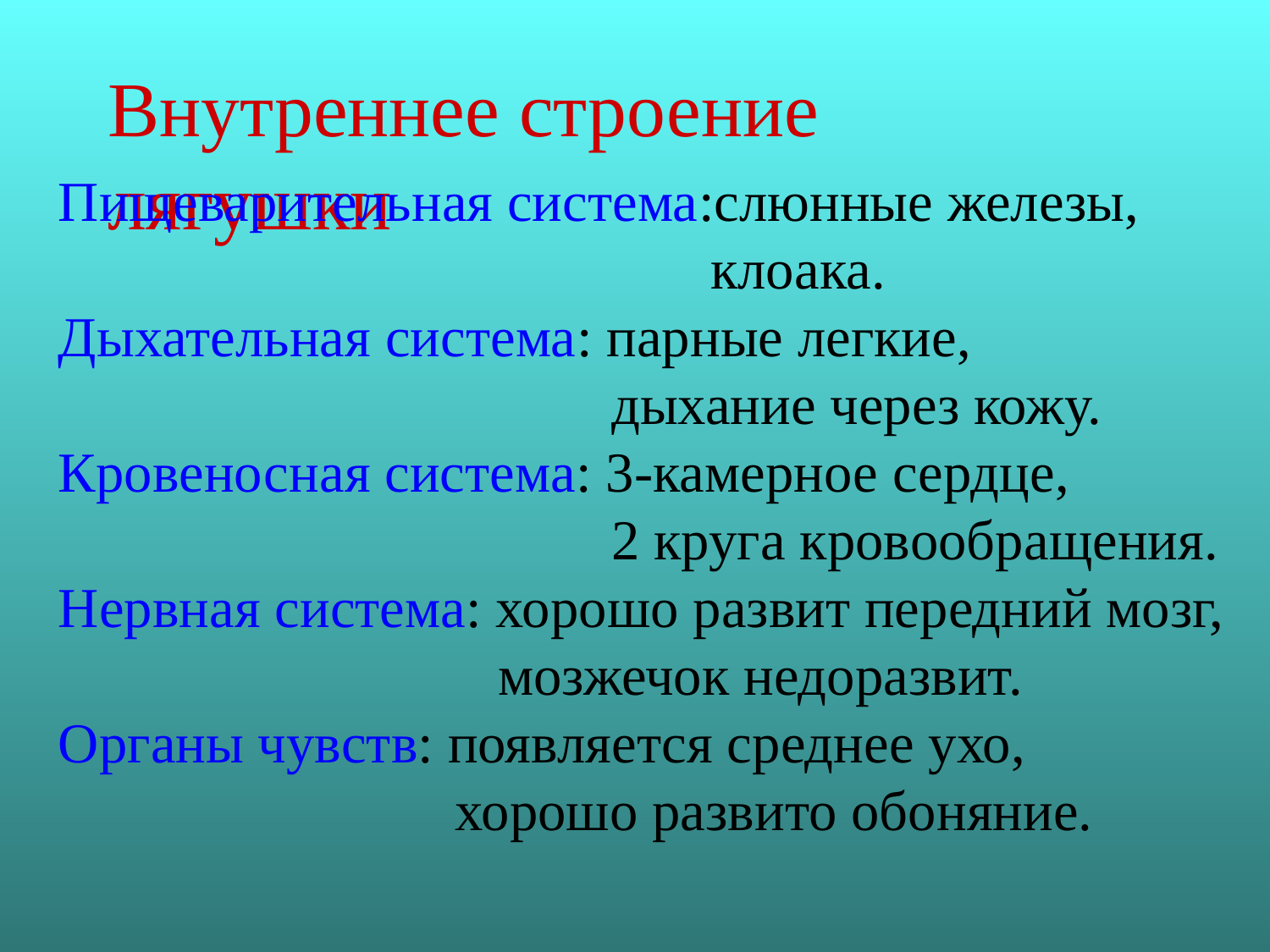

Внутреннее строение лягушки
Пищеварительная система:слюнные железы,
                                              клоака.
Дыхательная система: парные легкие,
                                       дыхание через кожу.
Кровеносная система: 3-камерное сердце,
                                       2 круга кровообращения.
Нервная система: хорошо развит передний мозг,
                               мозжечок недоразвит.
Органы чувств: появляется среднее ухо,
                            хорошо развито обоняние.